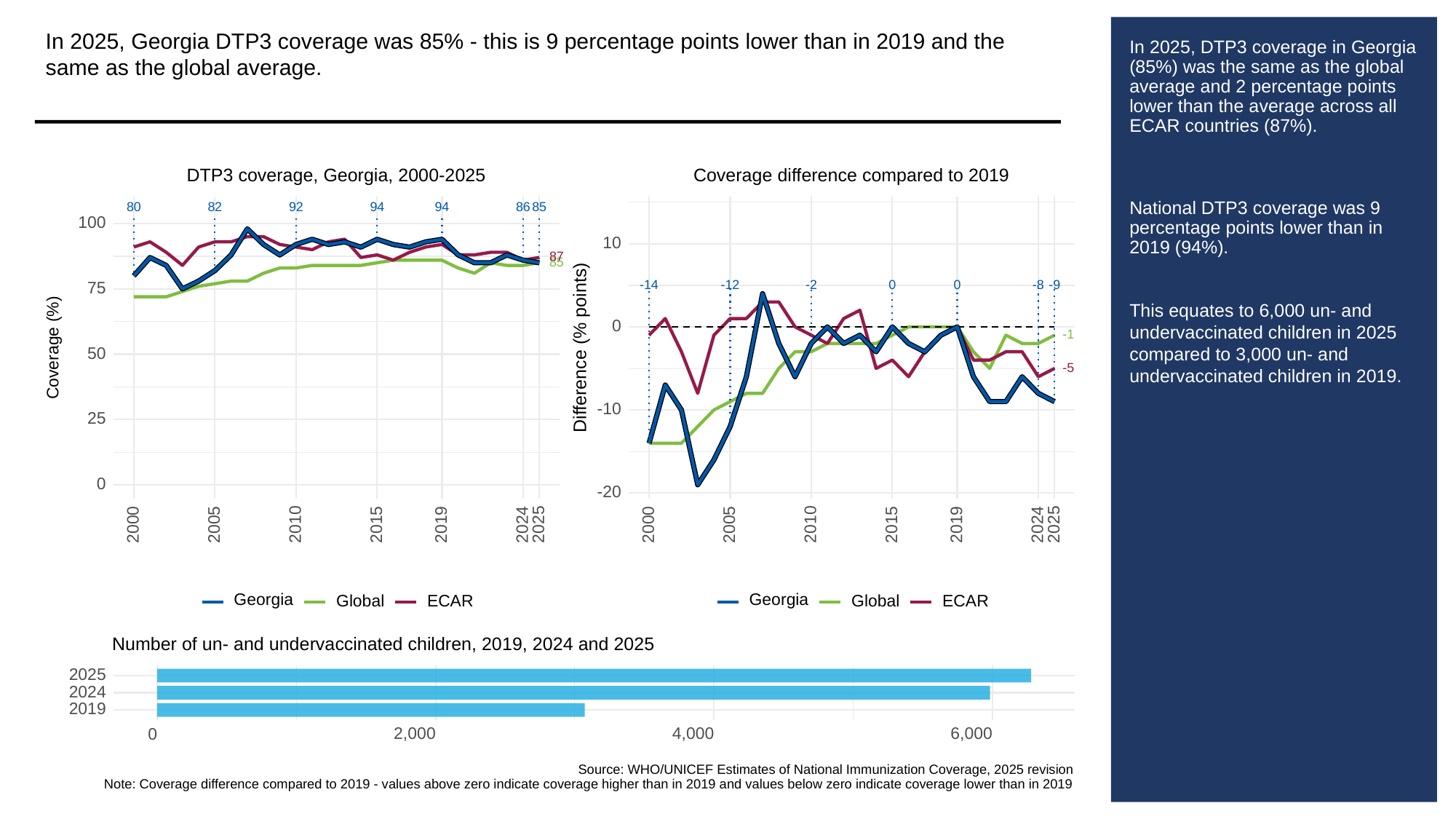

In 2025, Georgia DTP3 coverage was 85% - this is 9 percentage points lower than in 2019 and the same as the global average.
# In 2025, DTP3 coverage in Georgia (85%) was the same as the global average and 2 percentage points lower than the average across all ECAR countries (87%).

National DTP3 coverage was 9 percentage points lower than in 2019 (94%).

This equates to 6,000 un- and undervaccinated children in 2025 compared to 3,000 un- and undervaccinated children in 2019.

DTP3 coverage, Georgia, 2000-2025
Coverage difference compared to 2019

80
82
92
94
94
86
85
100

10

87

85

0
0
-8
-9
-14
-12
-2
75

0

-1
Difference (% points)
Coverage (%)
50

-5

-10

25

0

-20

2000
2005
2010
2015
2019
2024
2025
2000
2005
2010
2015
2019
2024
2025
Georgia
Georgia
Global
ECAR
Global
ECAR

Number of un- and undervaccinated children, 2019, 2024 and 2025

2025

2024

2019

2,000
4,000
6,000
0
Source: WHO/UNICEF Estimates of National Immunization Coverage, 2025 revision
Note: Coverage difference compared to 2019 - values above zero indicate coverage higher than in 2019 and values below zero indicate coverage lower than in 2019